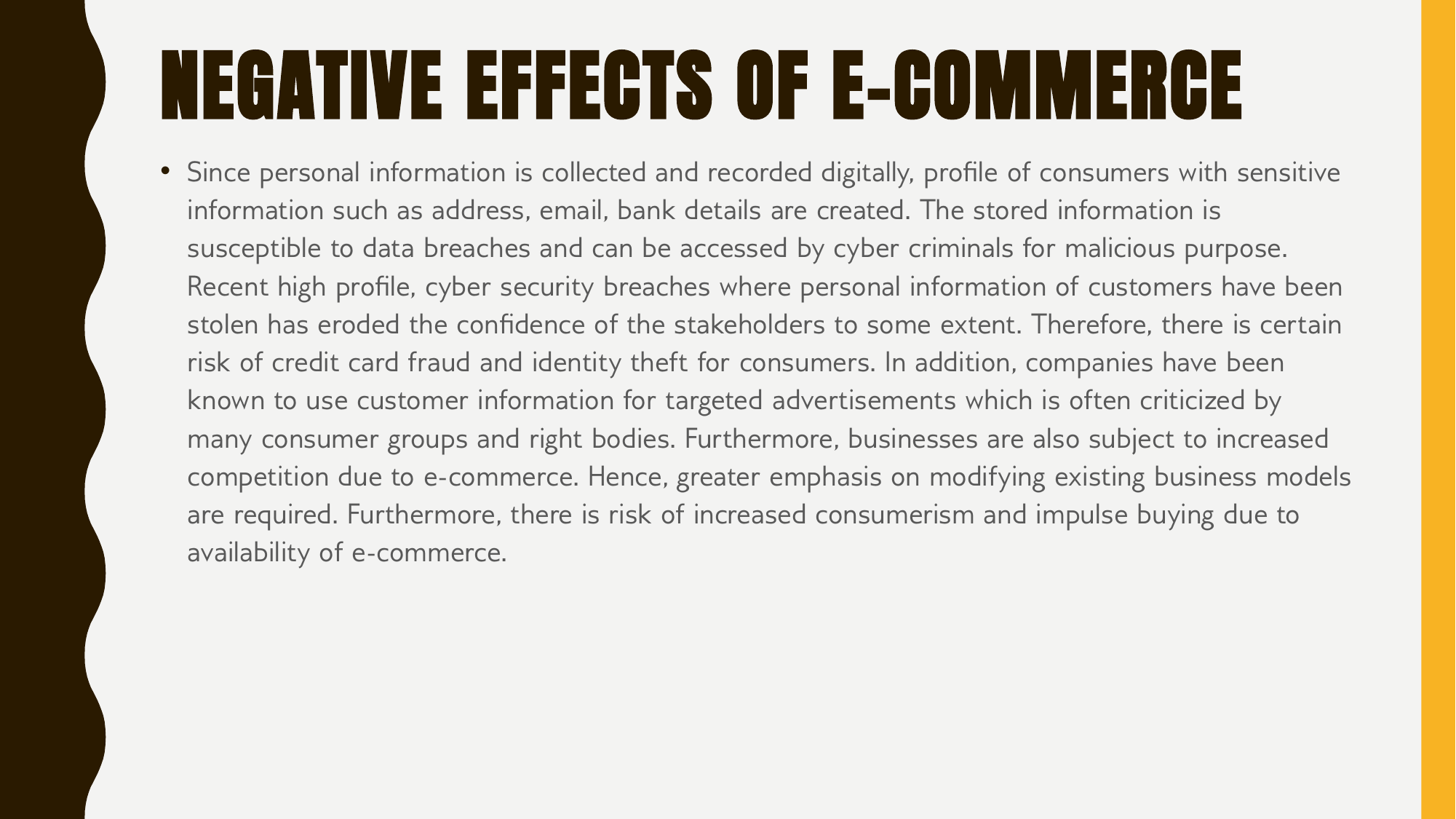

# Negative effects of e-commerce
Since personal information is collected and recorded digitally, profile of consumers with sensitive information such as address, email, bank details are created. The stored information is susceptible to data breaches and can be accessed by cyber criminals for malicious purpose. Recent high profile, cyber security breaches where personal information of customers have been stolen has eroded the confidence of the stakeholders to some extent. Therefore, there is certain risk of credit card fraud and identity theft for consumers. In addition, companies have been known to use customer information for targeted advertisements which is often criticized by many consumer groups and right bodies. Furthermore, businesses are also subject to increased competition due to e-commerce. Hence, greater emphasis on modifying existing business models are required. Furthermore, there is risk of increased consumerism and impulse buying due to availability of e-commerce.